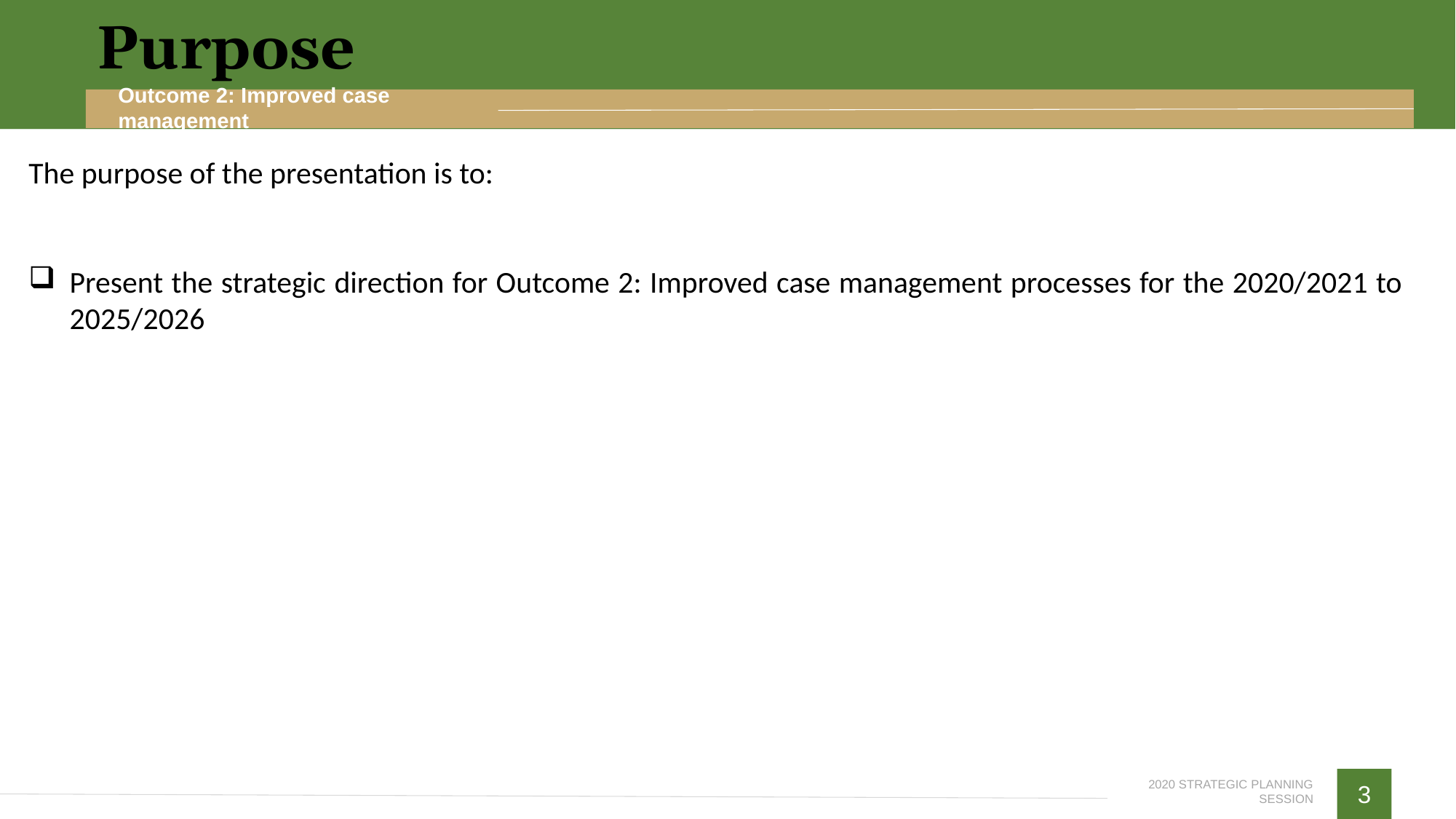

Purpose

Outcome 2: Improved case management
The purpose of the presentation is to:

Present the strategic direction for Outcome 2: Improved case management processes for the 2020/2021 to 2025/2026